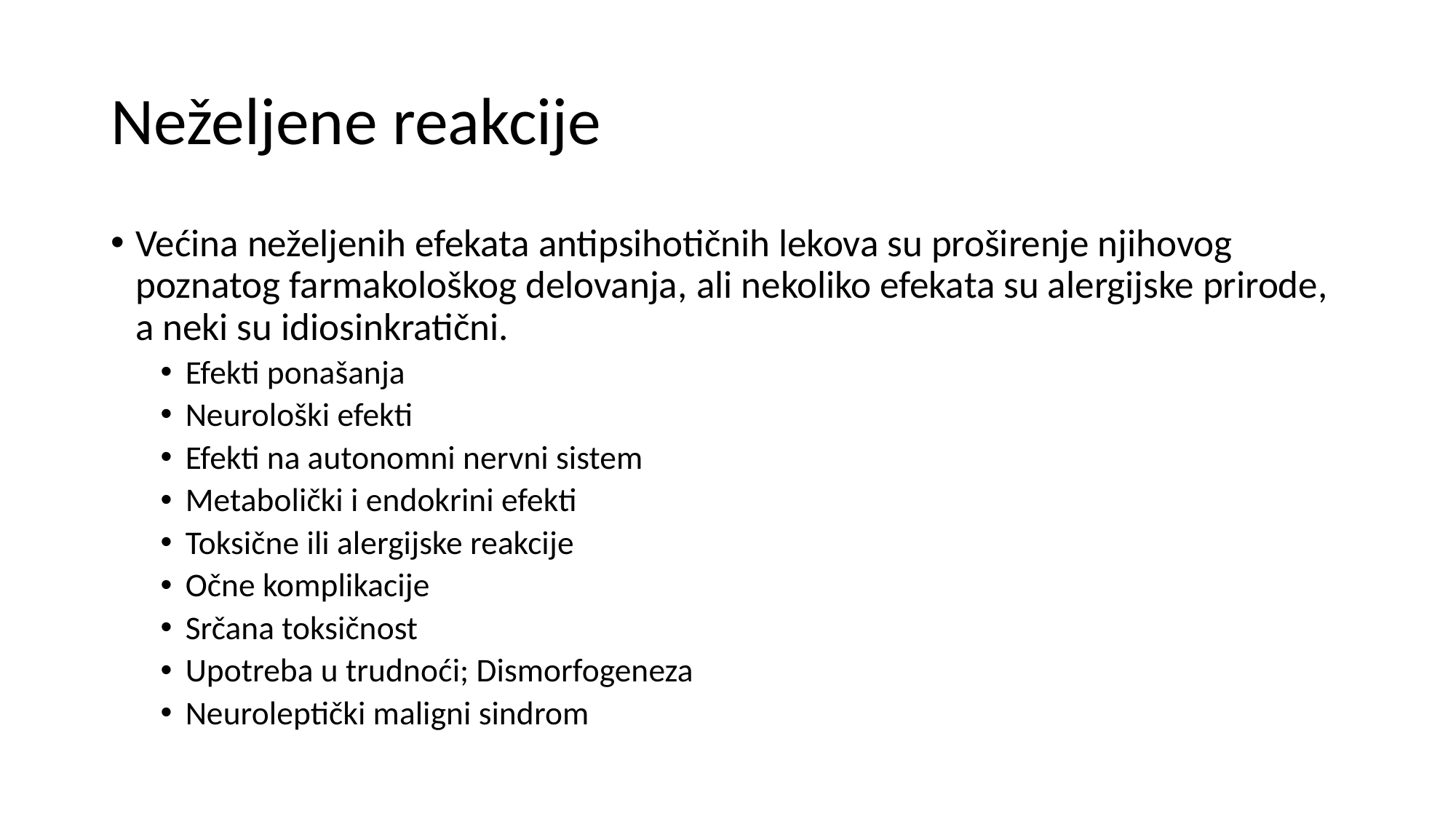

# Neželjene reakcije
Većina neželjenih efekata antipsihotičnih lekova su proširenje njihovog poznatog farmakološkog delovanja, ali nekoliko efekata su alergijske prirode, a neki su idiosinkratični.
Efekti ponašanja
Neurološki efekti
Efekti na autonomni nervni sistem
Metabolički i endokrini efekti
Toksične ili alergijske reakcije
Očne komplikacije
Srčana toksičnost
Upotreba u trudnoći; Dismorfogeneza
Neuroleptički maligni sindrom